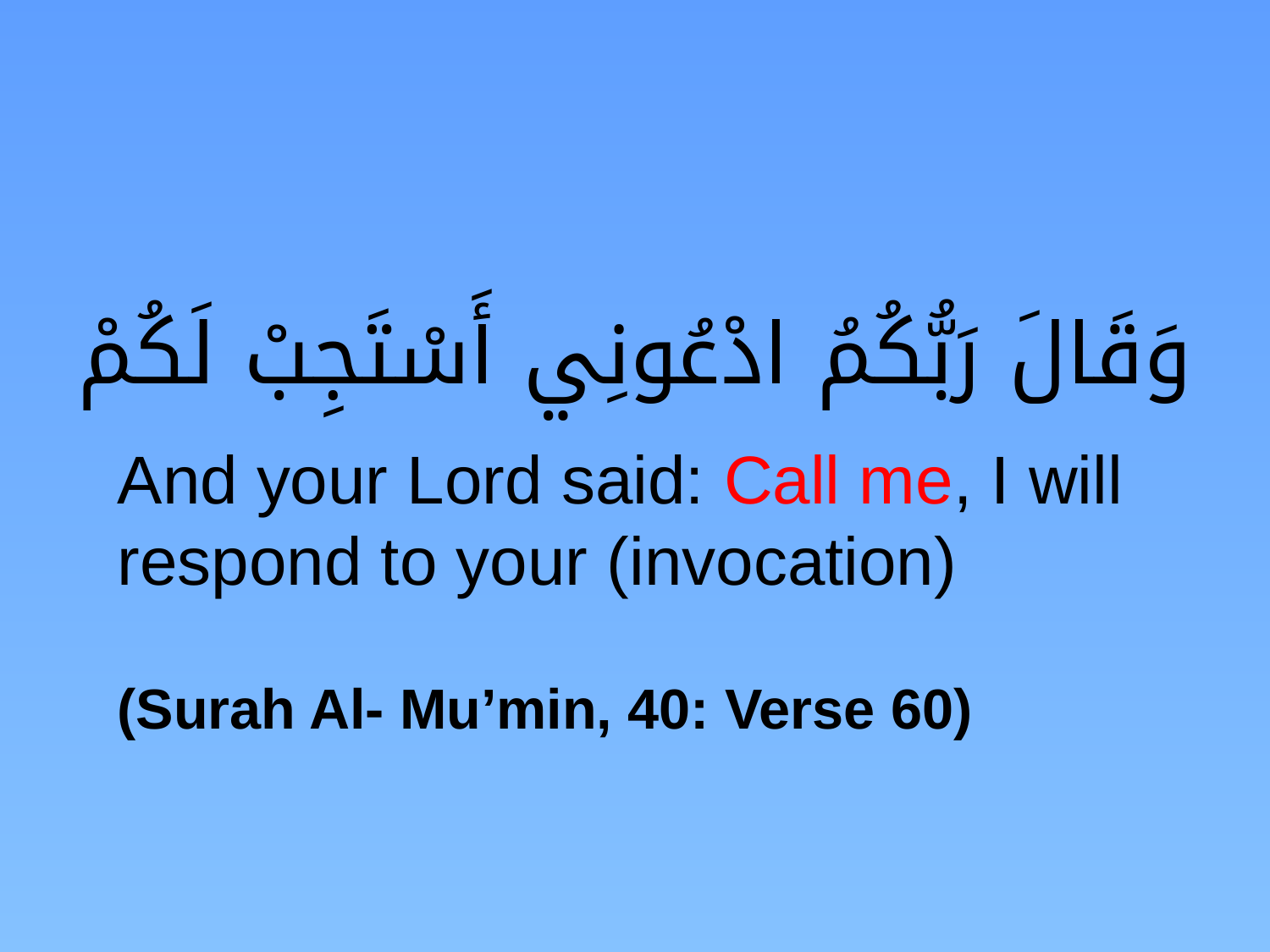

#

وَقَالَ رَبُّكُمُ ادْعُونِي أَسْتَجِبْ لَكُمْ

	And your Lord said: Call me, I will respond to your (invocation)

	(Surah Al- Mu’min, 40: Verse 60)